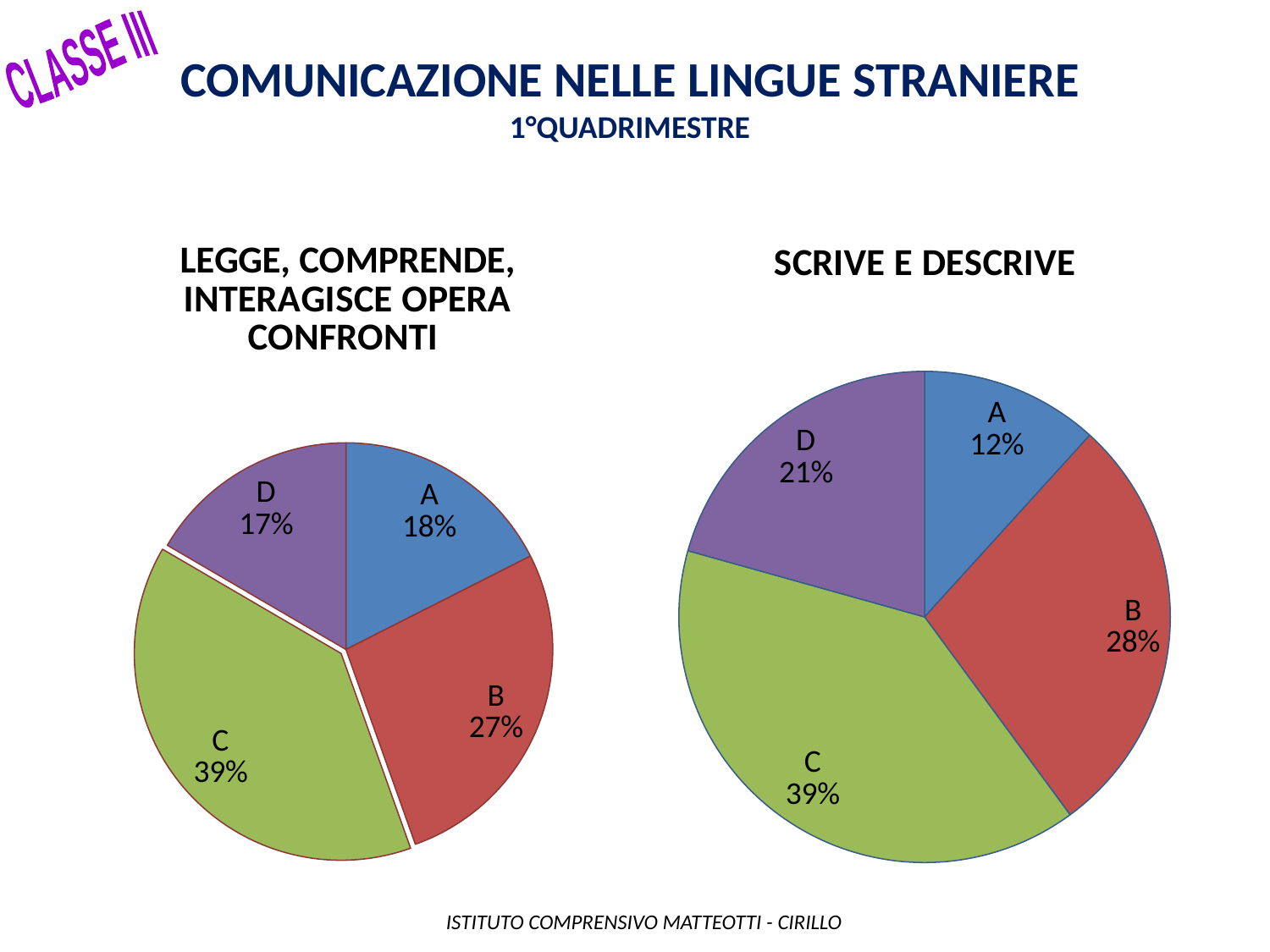

CLASSE III
Comunicazione nelle lingue straniere
1°QUADRIMESTRE

### Chart: LEGGE, COMPRENDE, INTERAGISCE OPERA CONFRONTI

| Category |  |
|---|---|
| A | 37.0 |
| B | 57.0 |
| C | 82.0 |
| D | 35.0 |

### Chart: SCRIVE E DESCRIVE

| Category |  |
|---|---|
| A | 25.0 |
| B | 60.0 |
| C | 84.0 |
| D | 44.0 |
 ISTITUTO COMPRENSIVO MATTEOTTI - CIRILLO